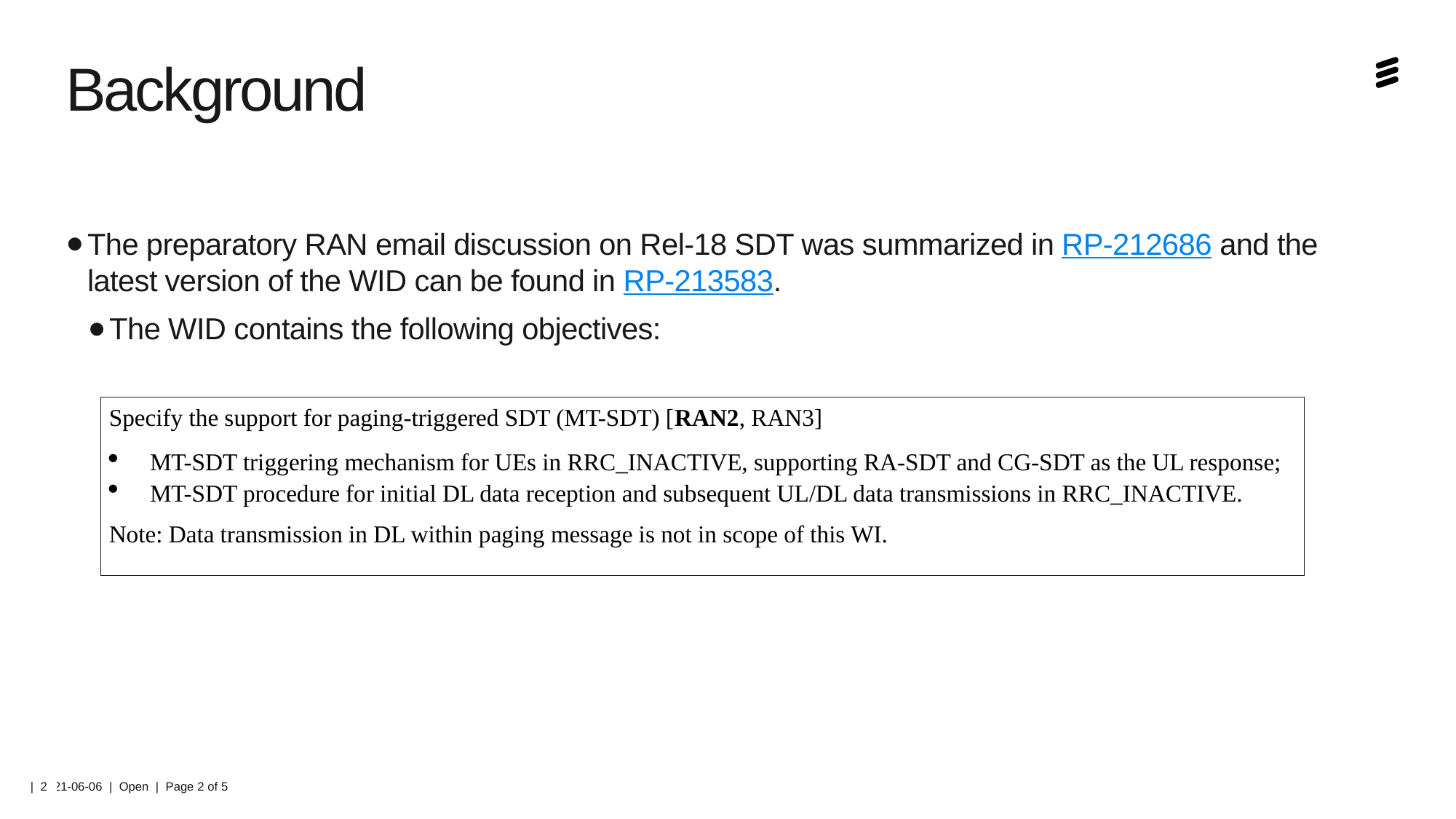

# Background
The preparatory RAN email discussion on Rel-18 SDT was summarized in RP-212686 and the latest version of the WID can be found in RP-213583.
The WID contains the following objectives:

Specify the support for paging-triggered SDT (MT-SDT) [RAN2, RAN3]
MT-SDT triggering mechanism for UEs in RRC_INACTIVE, supporting RA-SDT and CG-SDT as the UL response;
MT-SDT procedure for initial DL data reception and subsequent UL/DL data transmissions in RRC_INACTIVE.
Note: Data transmission in DL within paging message is not in scope of this WI.